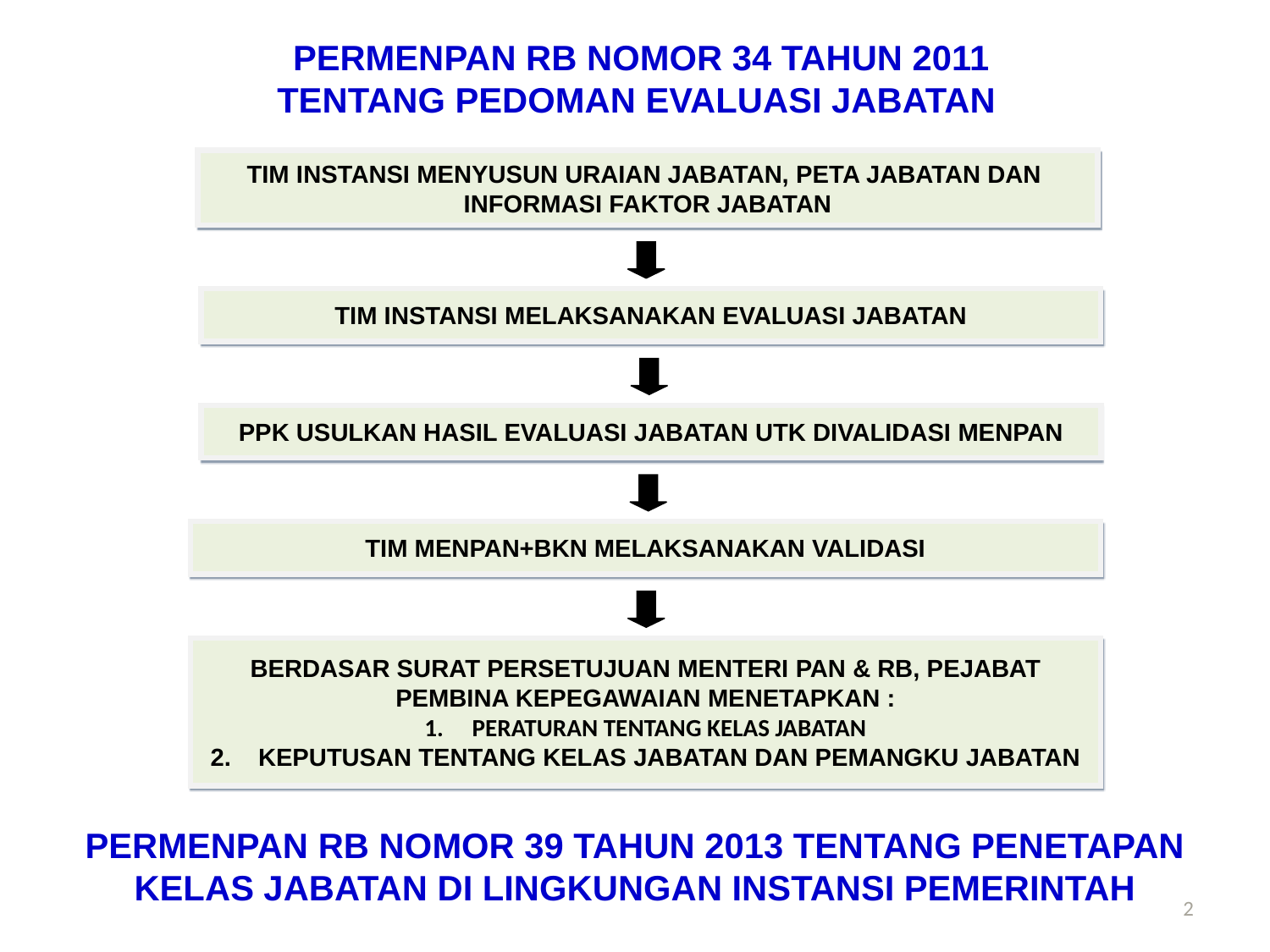

# PERMENPAN RB NOMOR 34 TAHUN 2011 TENTANG PEDOMAN EVALUASI JABATAN
TIM INSTANSI MENYUSUN URAIAN JABATAN, PETA JABATAN DAN
INFORMASI FAKTOR JABATAN

TIM INSTANSI MELAKSANAKAN EVALUASI JABATAN

PPK USULKAN HASIL EVALUASI JABATAN UTK DIVALIDASI MENPAN

TIM MENPAN+BKN MELAKSANAKAN VALIDASI

BERDASAR SURAT PERSETUJUAN MENTERI PAN & RB, PEJABAT PEMBINA KEPEGAWAIAN MENETAPKAN :
PERATURAN TENTANG KELAS JABATAN
KEPUTUSAN TENTANG KELAS JABATAN DAN PEMANGKU JABATAN
PERMENPAN RB NOMOR 39 TAHUN 2013 TENTANG PENETAPAN KELAS JABATAN DI LINGKUNGAN INSTANSI PEMERINTAH
2